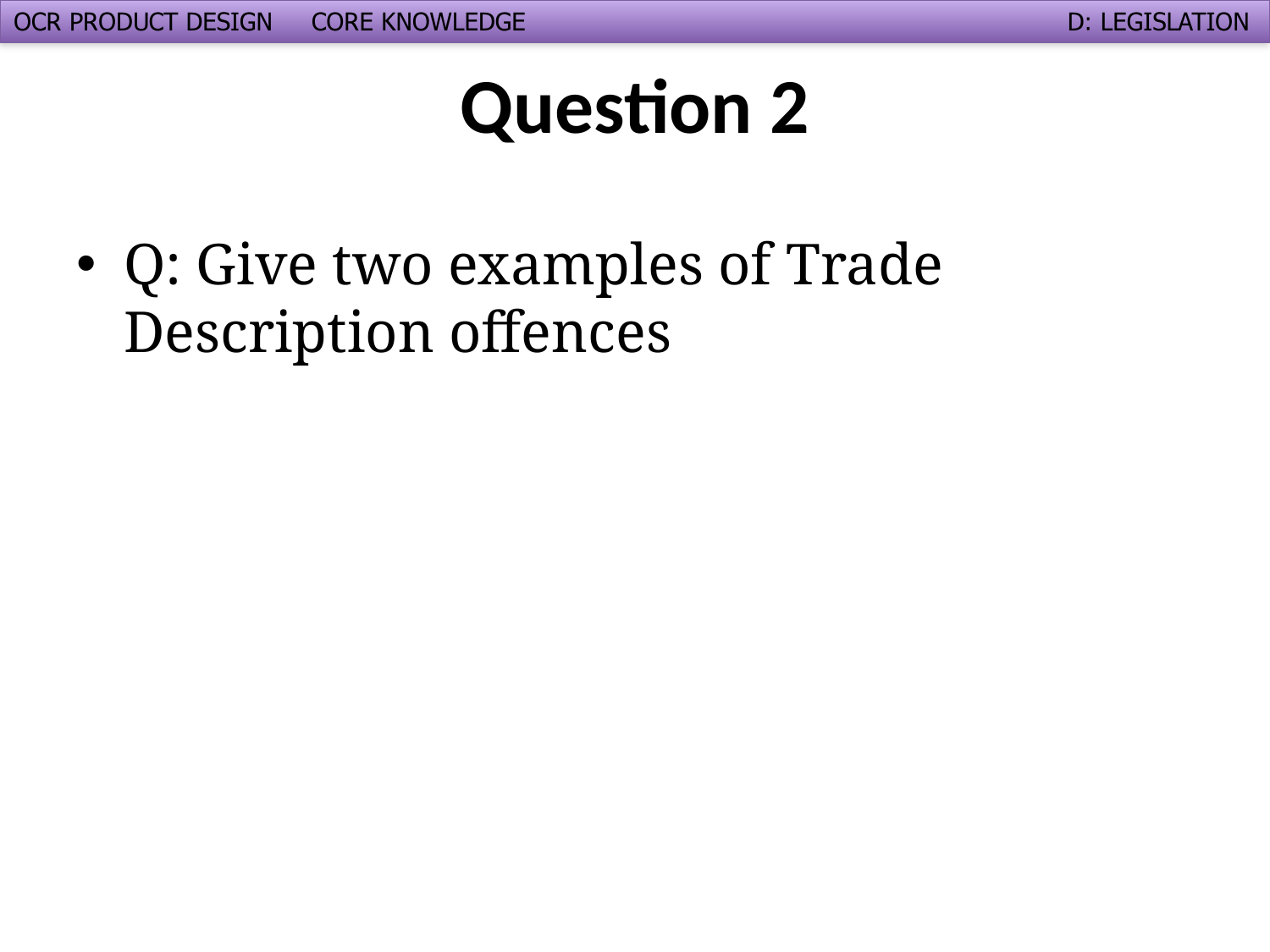

# Question 2
Q: Give two examples of Trade Description offences